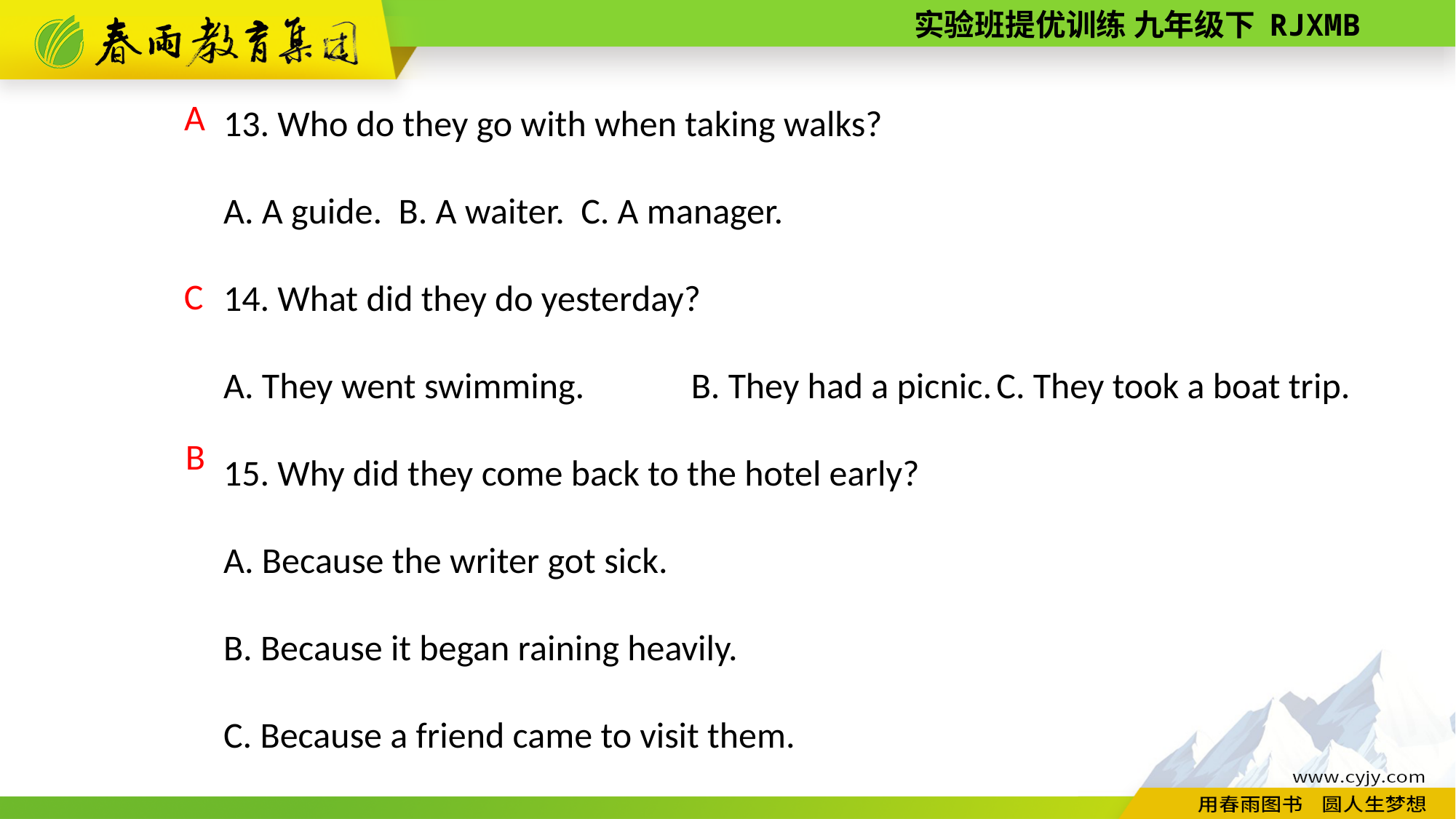

13. Who do they go with when taking walks?
A. A guide.  B. A waiter.  C. A manager.
14. What did they do yesterday?
A. They went swimming.  　　B. They had a picnic. C. They took a boat trip.
15. Why did they come back to the hotel early?
A. Because the writer got sick.
B. Because it began raining heavily.
C. Because a friend came to visit them.
A
C
B